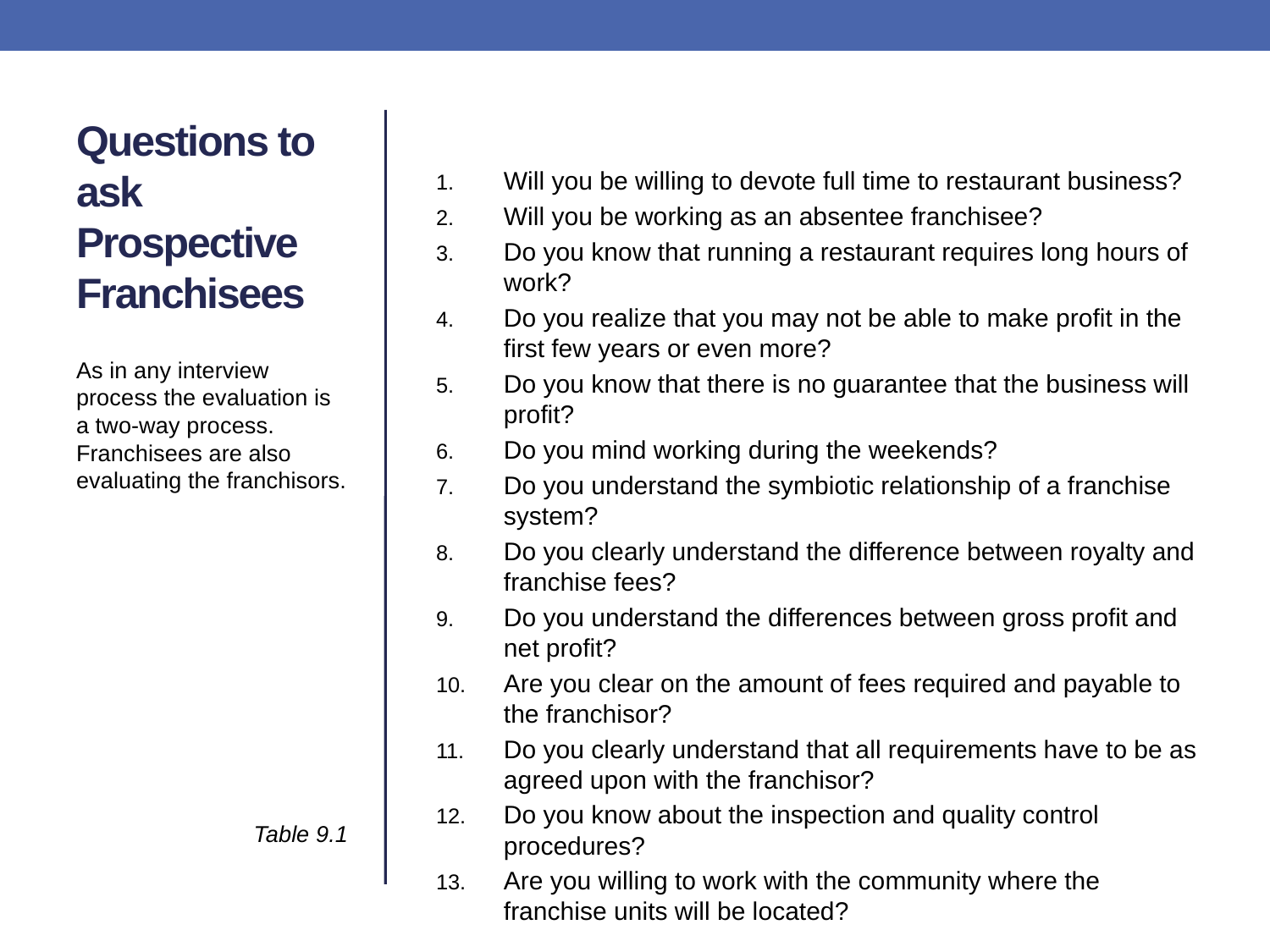

# Questions to ask Prospective Franchisees
Will you be willing to devote full time to restaurant business?
Will you be working as an absentee franchisee?
Do you know that running a restaurant requires long hours of work?
Do you realize that you may not be able to make profit in the first few years or even more?
Do you know that there is no guarantee that the business will profit?
Do you mind working during the weekends?
Do you understand the symbiotic relationship of a franchise system?
Do you clearly understand the difference between royalty and franchise fees?
Do you understand the differences between gross profit and net profit?
Are you clear on the amount of fees required and payable to the franchisor?
Do you clearly understand that all requirements have to be as agreed upon with the franchisor?
Do you know about the inspection and quality control procedures?
Are you willing to work with the community where the franchise units will be located?
As in any interview process the evaluation is a two-way process.  Franchisees are also evaluating the franchisors.

Table 9.1